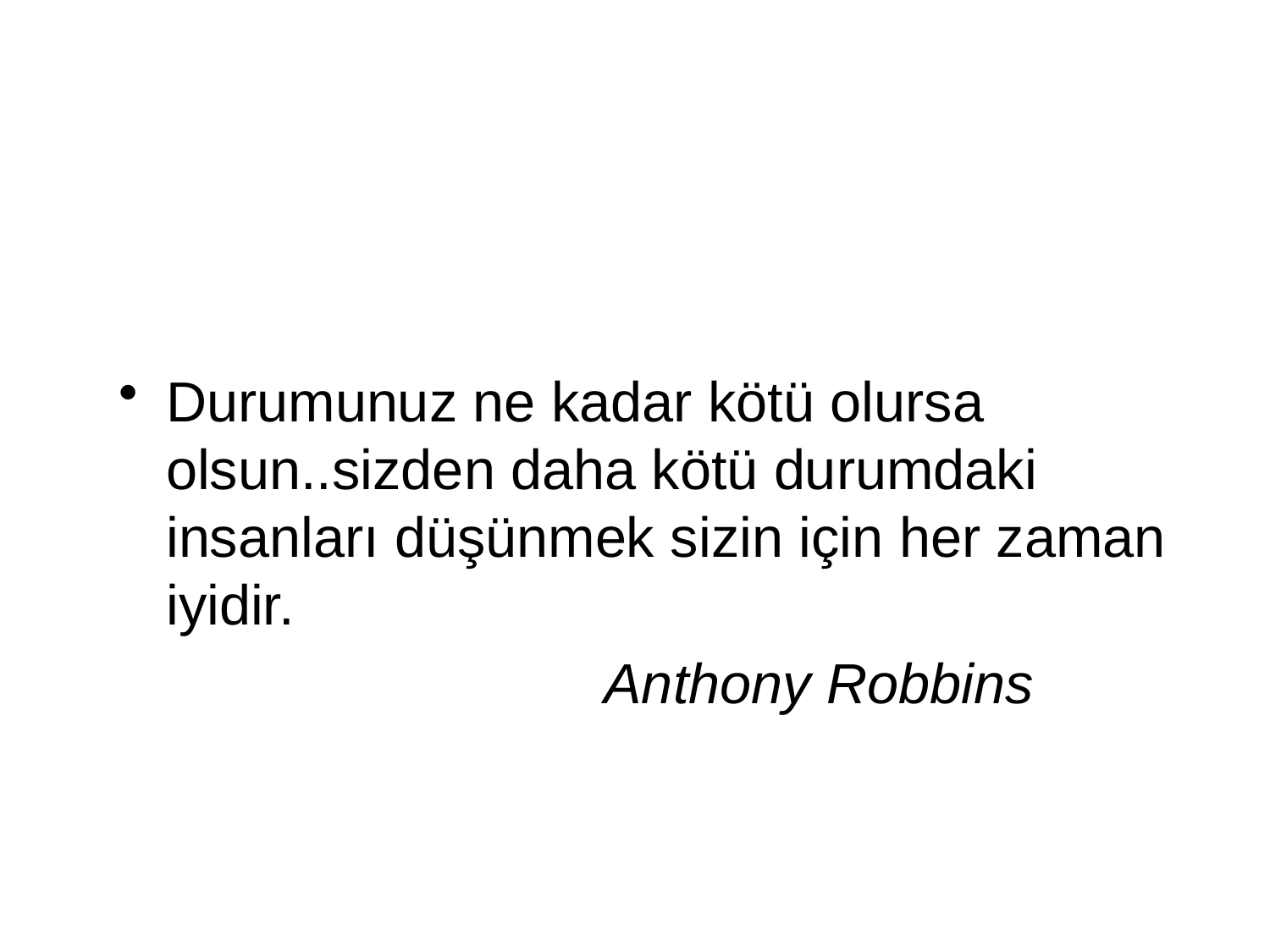

#

Durumunuz ne kadar kötü olursa olsun..sizden daha kötü durumdaki insanları düşünmek sizin için her zaman iyidir.
                               Anthony Robbins